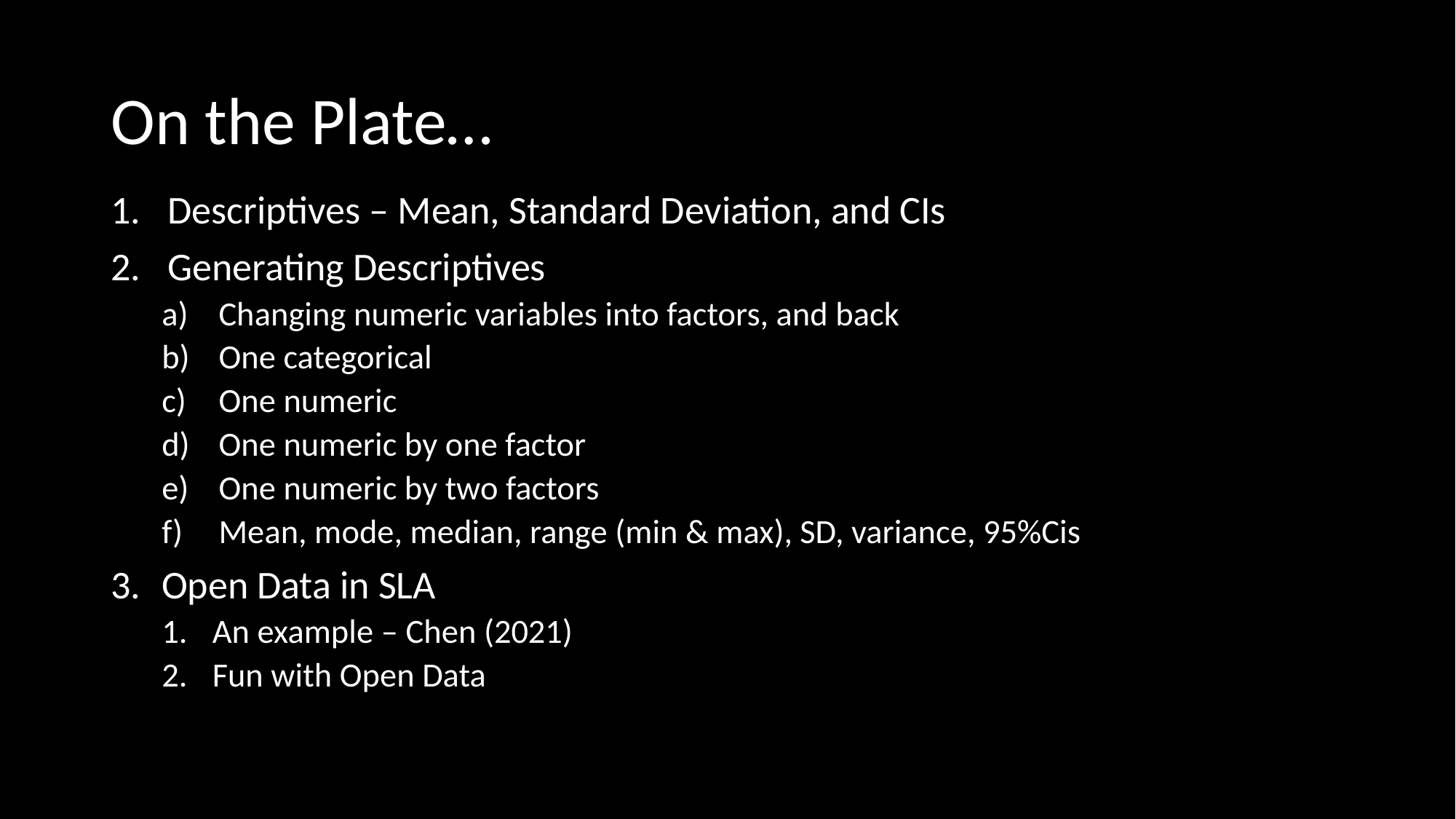

# On the Plate…
Descriptives – Mean, Standard Deviation, and CIs
Generating Descriptives
Changing numeric variables into factors, and back
One categorical
One numeric
One numeric by one factor
One numeric by two factors
Mean, mode, median, range (min & max), SD, variance, 95%Cis
Open Data in SLA
An example – Chen (2021)
Fun with Open Data